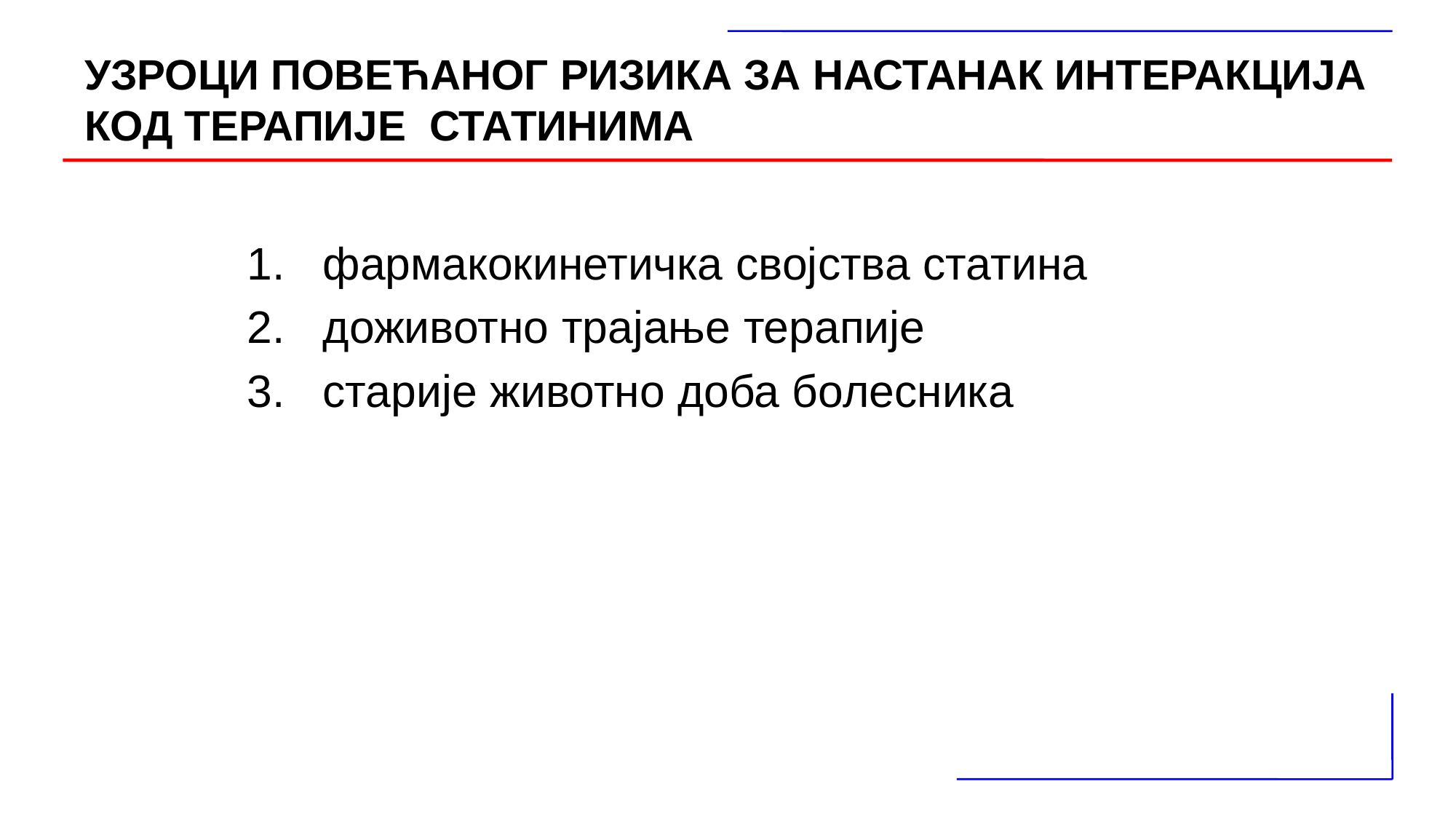

# УЗРОЦИ ПОВЕЋАНОГ РИЗИКА ЗА НАСТАНАК ИНТЕРАКЦИЈА КОД ТЕРАПИЈЕ  СТАТИНИМА
1.   фармакокинетичка својства статина
2.   доживотно трајање терапије
3.   старије животно доба болесника